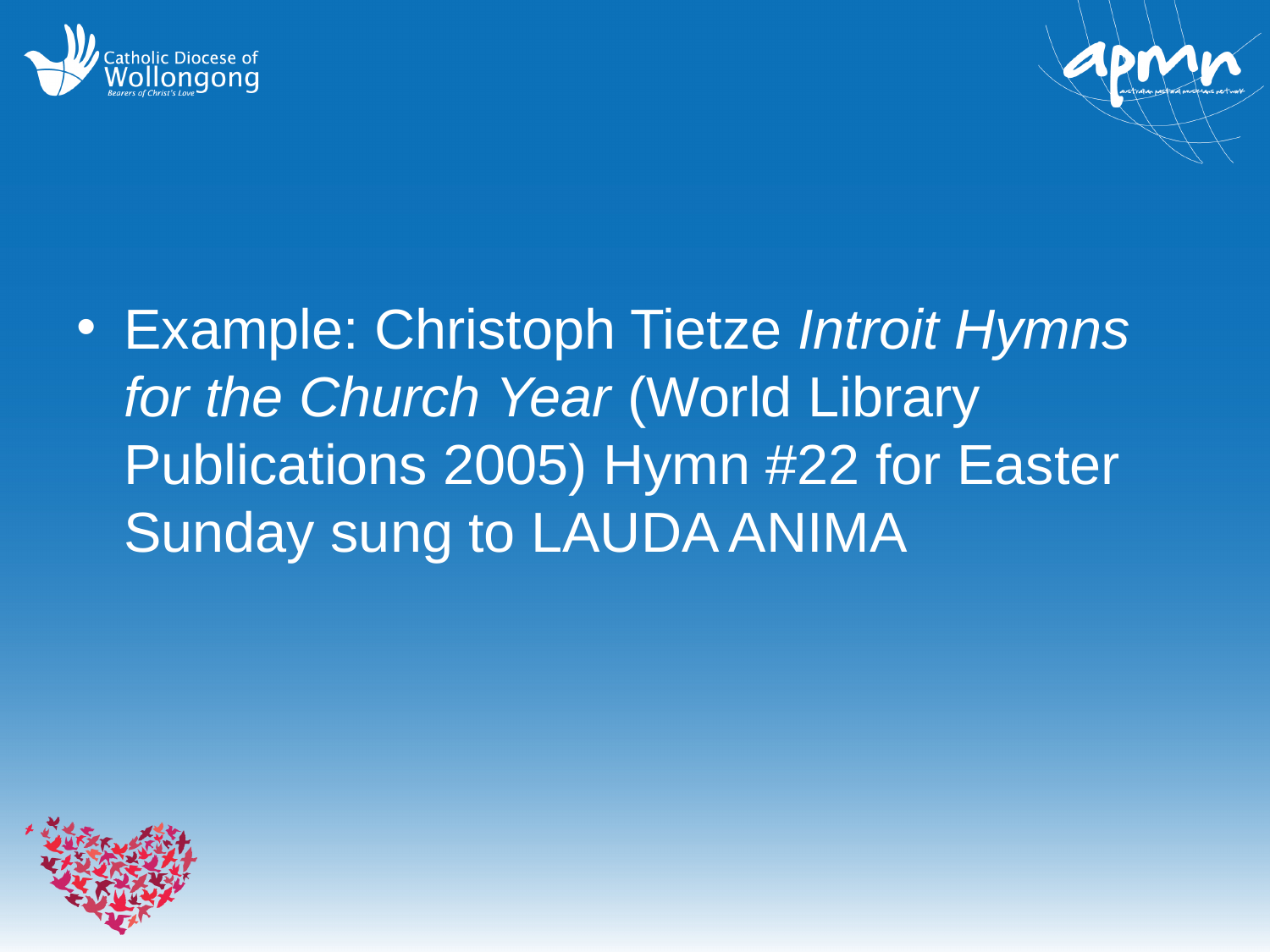

#
Example: Christoph Tietze Introit Hymns for the Church Year (World Library Publications 2005) Hymn #22 for Easter Sunday sung to LAUDA ANIMA